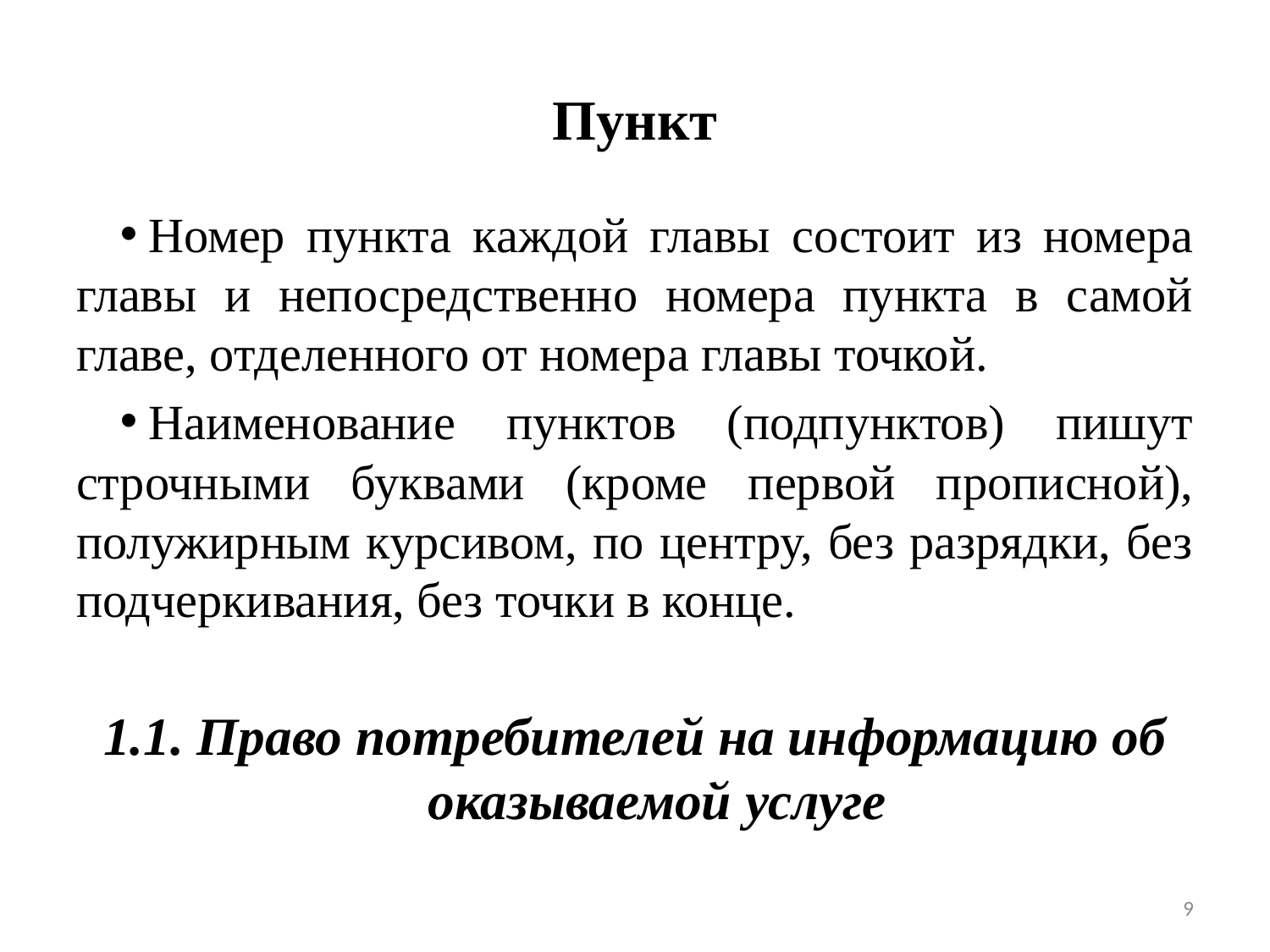

# Пункт
Номер пункта каждой главы состоит из номера главы и непосредственно номера пункта в самой главе, отделенного от номера главы точкой.
Наименование пунктов (подпунктов) пишут строчными буквами (кроме первой прописной), полужирным курсивом, по центру, без разрядки, без подчеркивания, без точки в конце.

1.1. Право потребителей на информацию об оказываемой услуге

9